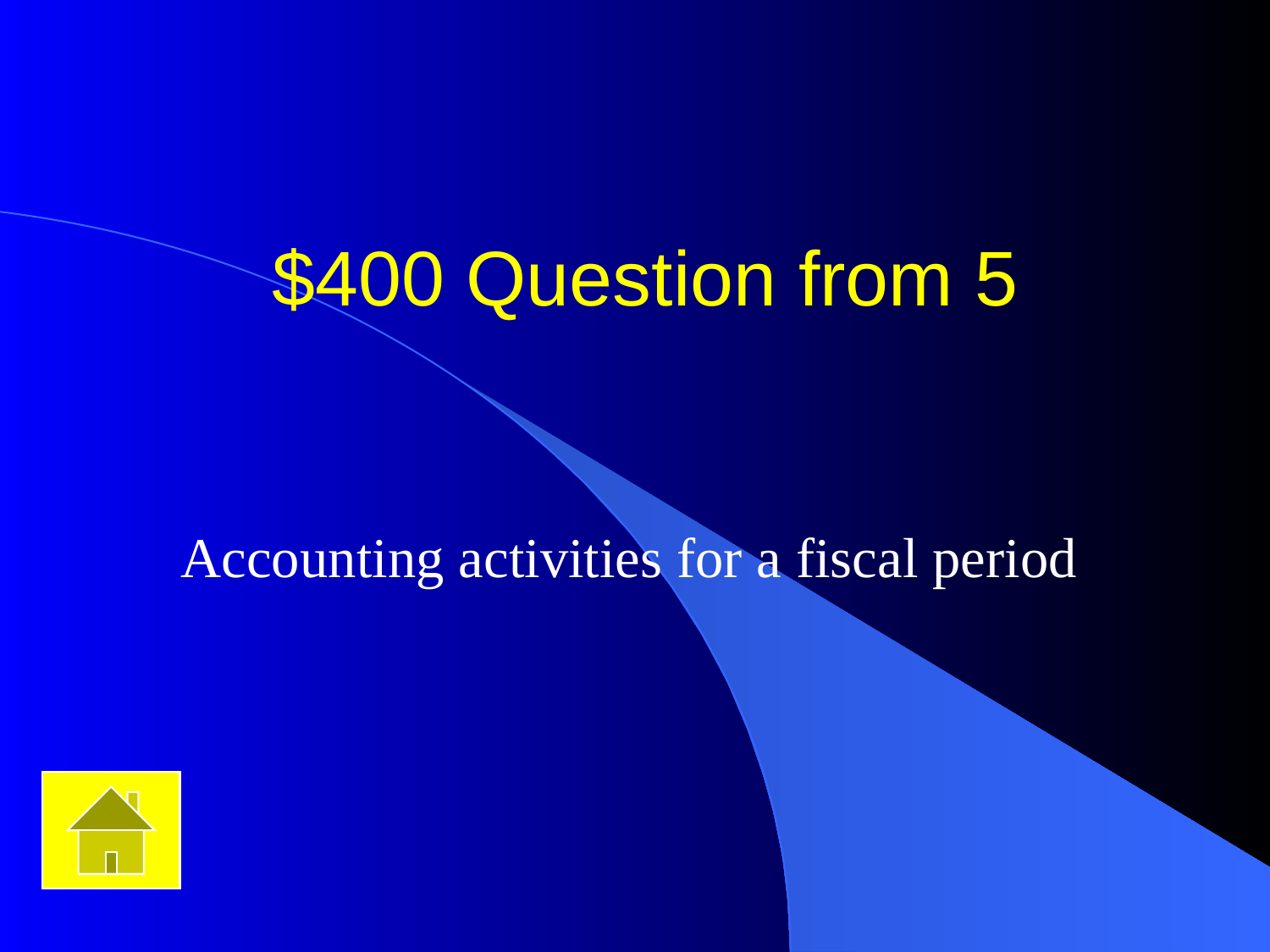

# $400 Question from 5
Accounting activities for a fiscal period